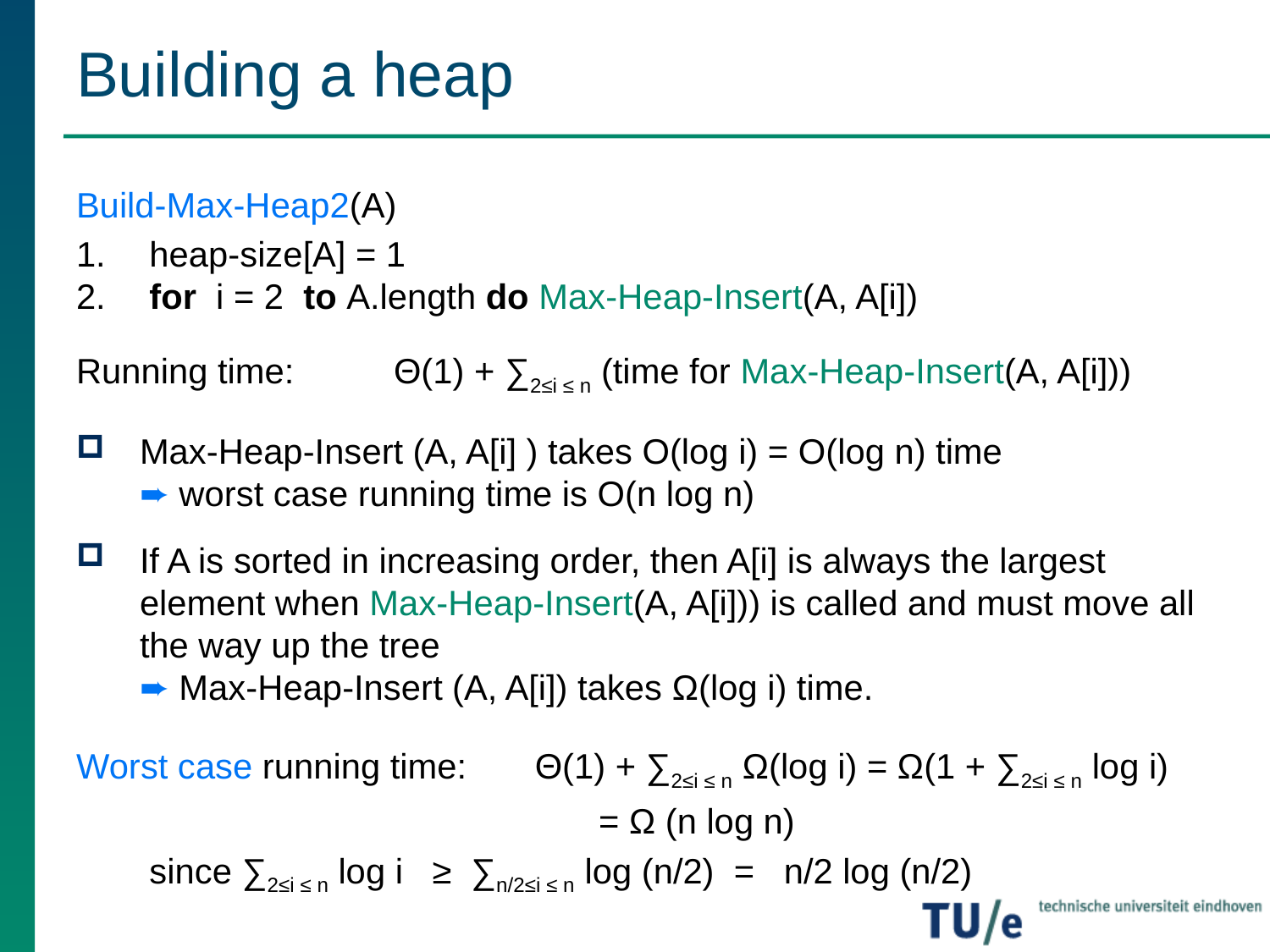

# Building a heap
Build-Max-Heap2(A)
 heap-size[A] = 1
 for  i = 2  to A.length do Max-Heap-Insert(A, A[i])

Running time: 	Θ(1) + ∑2≤i ≤ n (time for Max-Heap-Insert(A, A[i]))
Max-Heap-Insert (A, A[i] ) takes O(log i) = O(log n) time
	➨ worst case running time is O(n log n)
If A is sorted in increasing order, then A[i] is always the largest element when Max-Heap-Insert(A, A[i])) is called and must move all the way up the tree
	➨ Max-Heap-Insert (A, A[i]) takes Ω(log i) time.

Worst case running time:       Θ(1) + ∑2≤i ≤ n Ω(log i) = Ω(1 + ∑2≤i ≤ n log i)
				        = Ω (n log n)
	 since ∑2≤i ≤ n log i   ≥  ∑n/2≤i ≤ n log (n/2)  =   n/2 log (n/2)